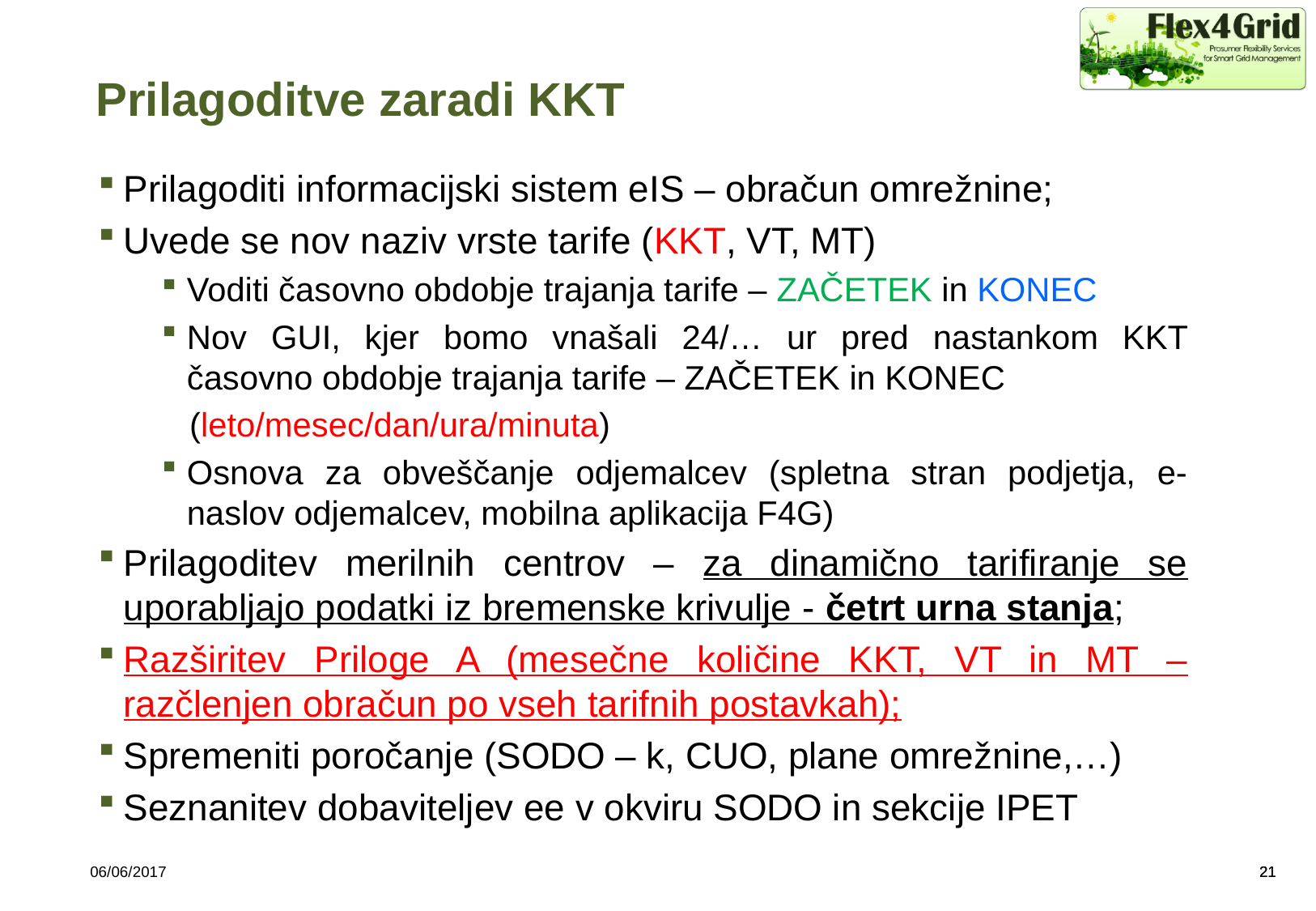

# Prilagoditve zaradi KKT
Prilagoditi informacijski sistem eIS – obračun omrežnine;
Uvede se nov naziv vrste tarife (KKT, VT, MT)
Voditi časovno obdobje trajanja tarife – ZAČETEK in KONEC
Nov GUI, kjer bomo vnašali 24/… ur pred nastankom KKT časovno obdobje trajanja tarife – ZAČETEK in KONEC
   (leto/mesec/dan/ura/minuta)
Osnova za obveščanje odjemalcev (spletna stran podjetja, e-naslov odjemalcev, mobilna aplikacija F4G)
Prilagoditev merilnih centrov – za dinamično tarifiranje se uporabljajo podatki iz bremenske krivulje - četrt urna stanja;
Razširitev Priloge A (mesečne količine KKT, VT in MT – razčlenjen obračun po vseh tarifnih postavkah);
Spremeniti poročanje (SODO – k, CUO, plane omrežnine,…)
Seznanitev dobaviteljev ee v okviru SODO in sekcije IPET